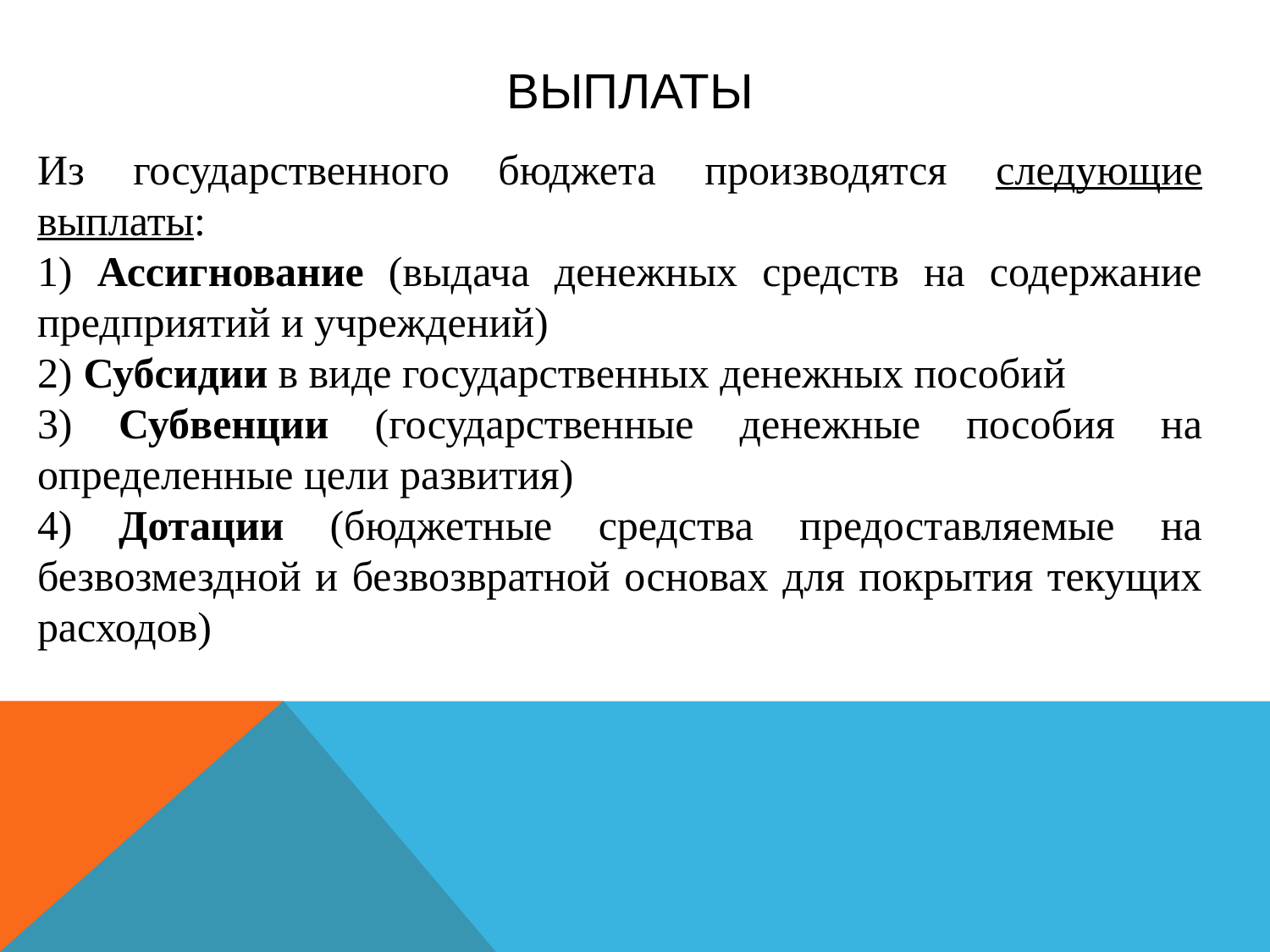

# выплаты
Из государственного бюджета производятся следующие выплаты:
1) Ассигнование (выдача денежных средств на содержание предприятий и учреждений)
2) Субсидии в виде государственных денежных пособий
3) Субвенции (государственные денежные пособия на определенные цели развития)
4) Дотации (бюджетные средства предоставляемые на безвозмездной и безвозвратной основах для покрытия текущих расходов)